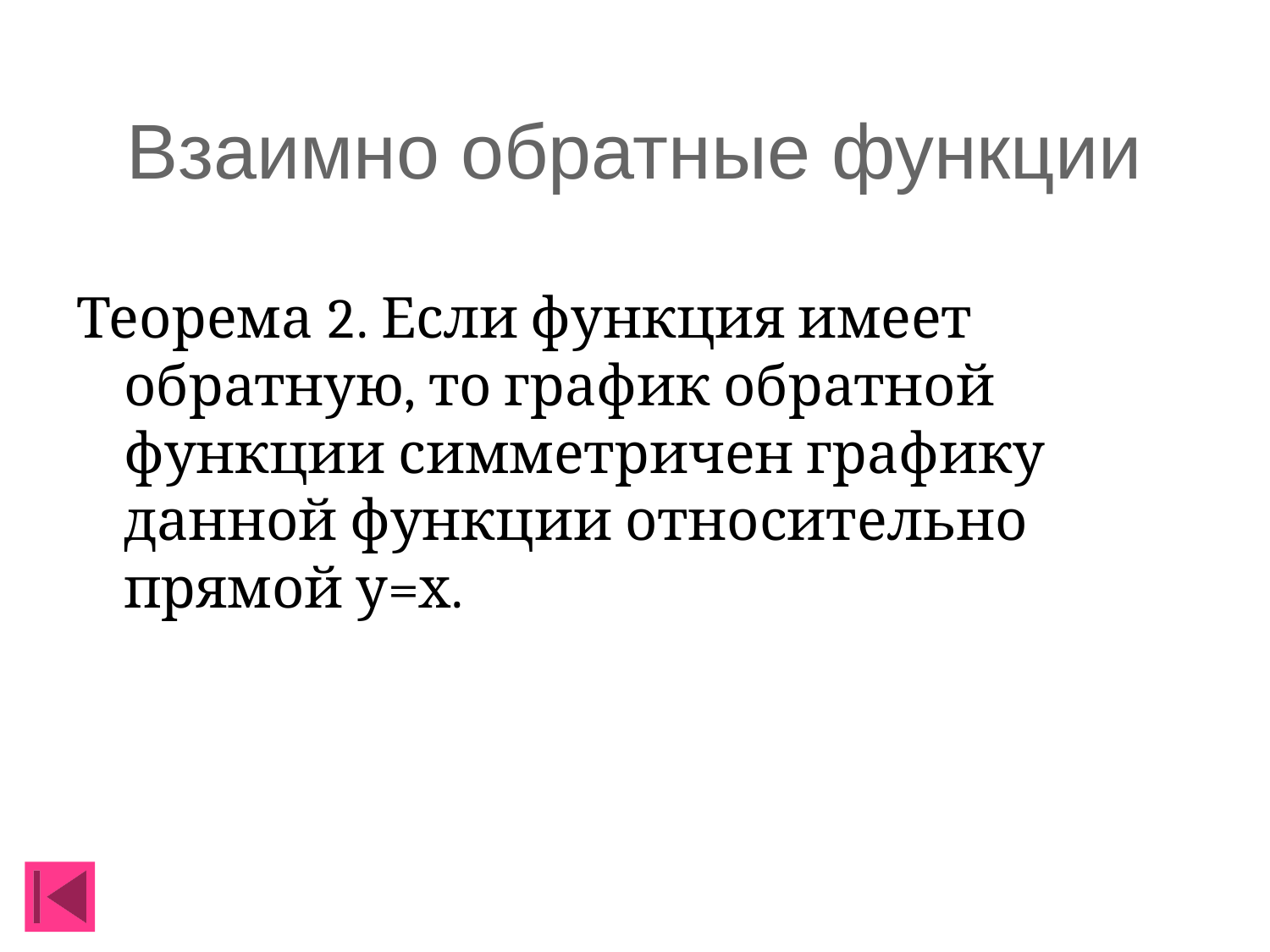

# Взаимно обратные функции
Теорема 2. Если функция имеет обратную, то график обратной функции симметричен графику данной функции относительно прямой у=х.